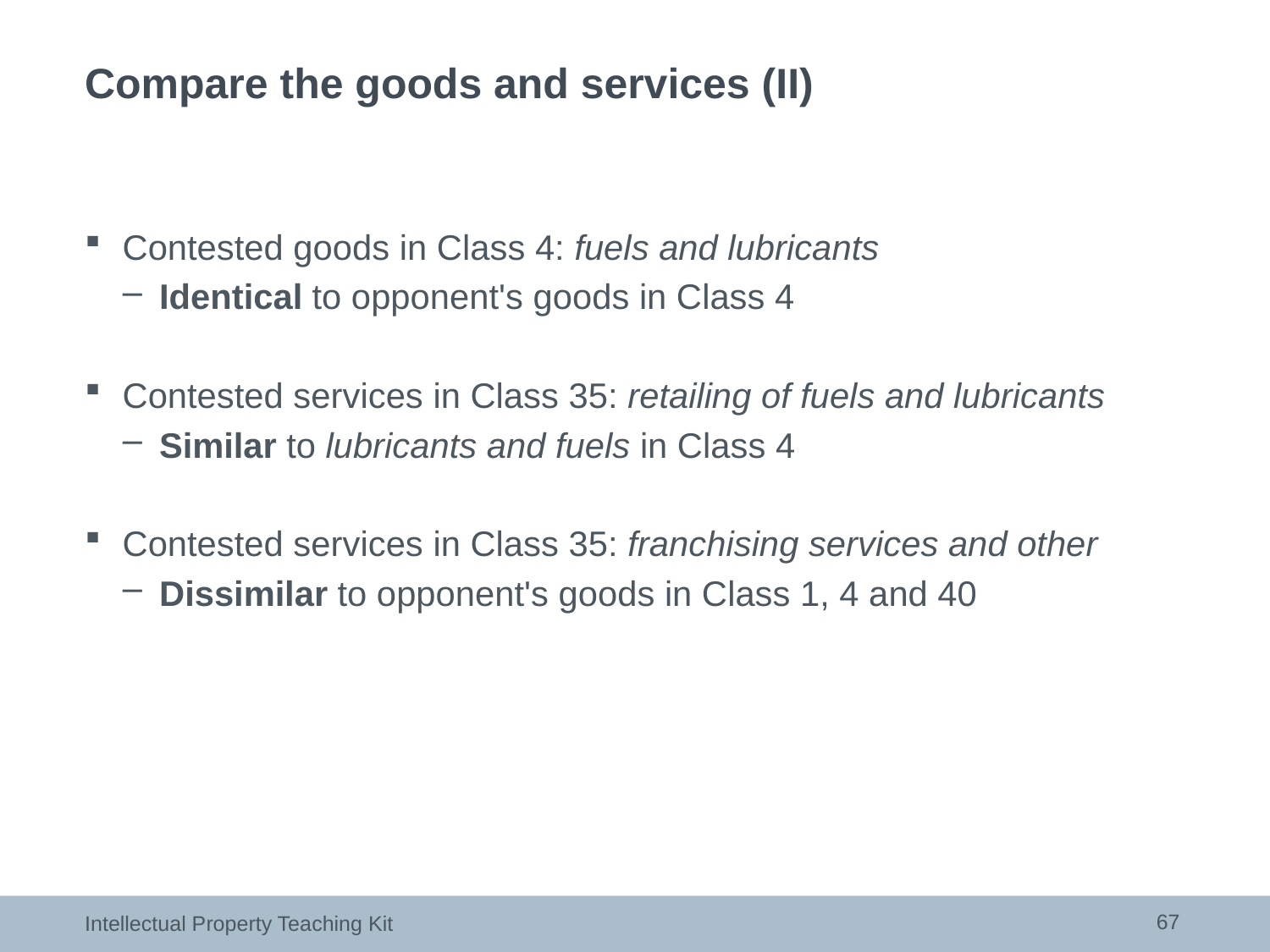

# Compare the goods and services (II)
Contested goods in Class 4: fuels and lubricants
Identical to opponent's goods in Class 4

Contested services in Class 35: retailing of fuels and lubricants
Similar to lubricants and fuels in Class 4

Contested services in Class 35: franchising services and other
Dissimilar to opponent's goods in Class 1, 4 and 40

67
Intellectual Property Teaching Kit